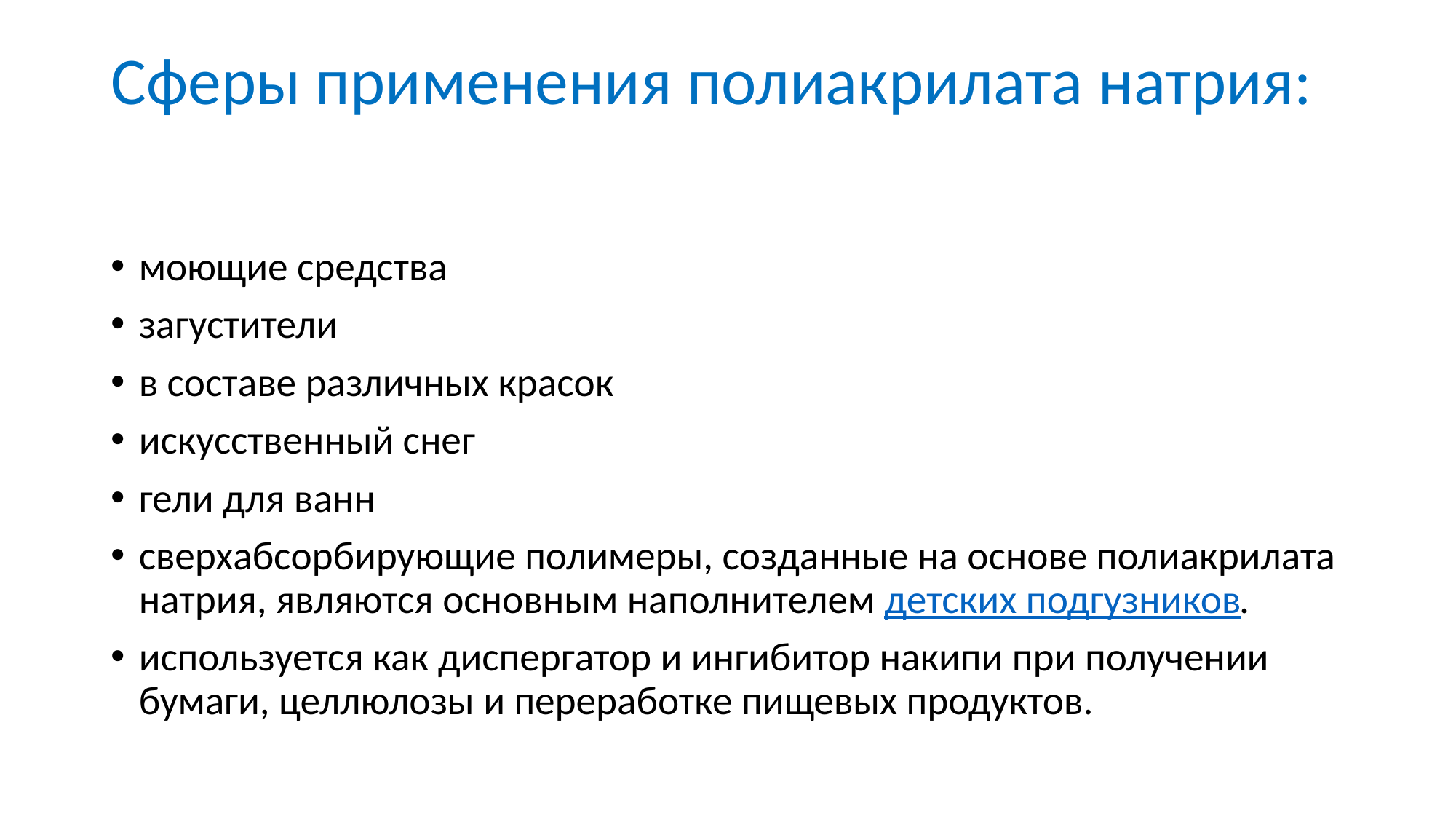

# Сферы применения полиакрилата натрия:

моющие средства
загустители
в составе различных красок
искусственный снег
гели для ванн
сверхабсорбирующие полимеры, созданные на основе полиакрилата натрия, являются основным наполнителем детских подгузников.
используется как диспергатор и ингибитор накипи при получении бумаги, целлюлозы и переработке пищевых продуктов.